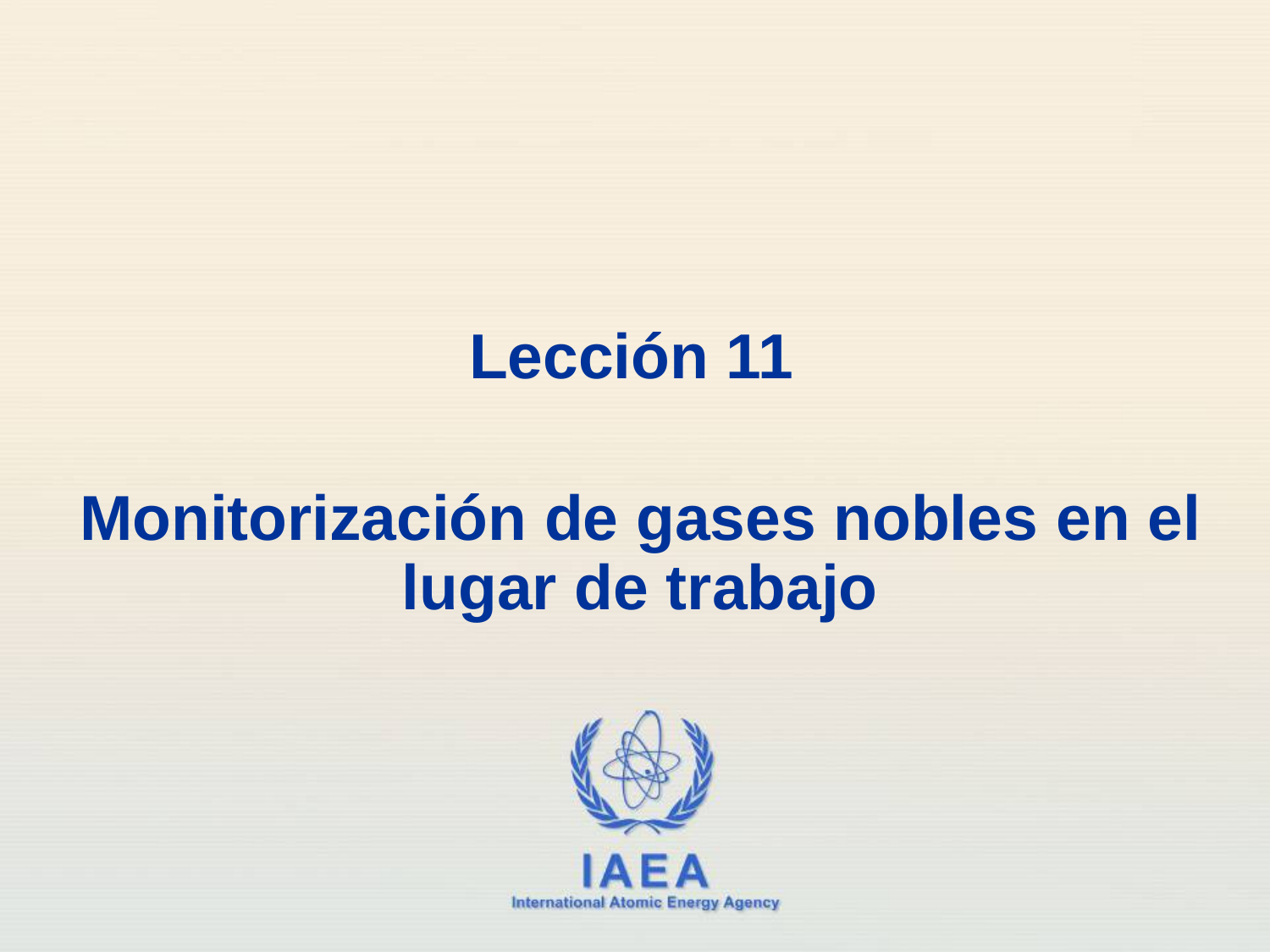

Lección 11

Monitorización de gases nobles en el lugar de trabajo